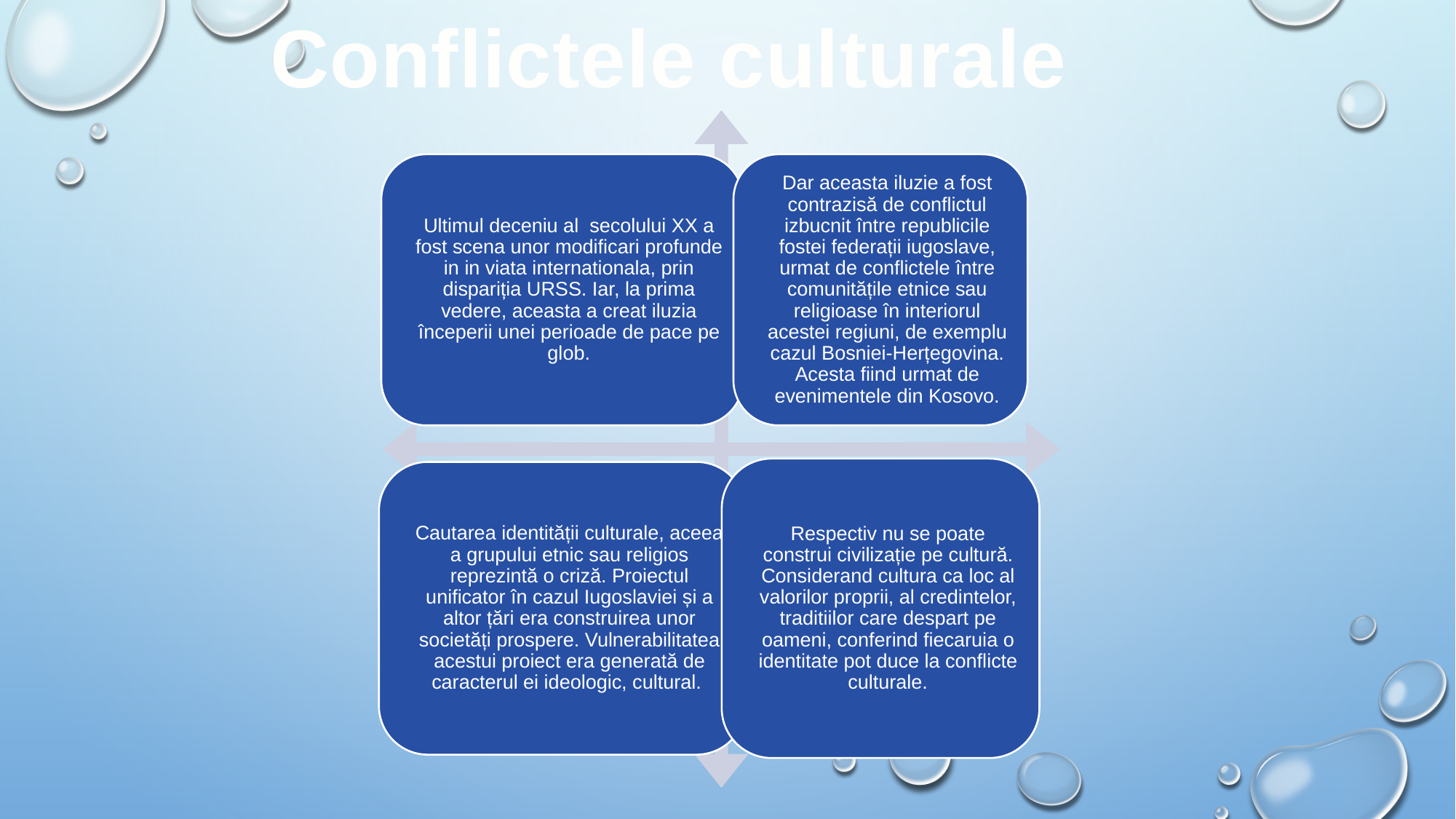

Conflictele culturale
Ultimul deceniu al  secolului XX a fost scena unor modificari profunde in in viata internationala, prin dispariția URSS. Iar, la prima vedere, aceasta a creat iluzia începerii unei perioade de pace pe glob.
Dar aceasta iluzie a fost contrazisă de conflictul izbucnit între republicile fostei federații iugoslave, urmat de conflictele între comunitățile etnice sau religioase în interiorul acestei regiuni, de exemplu cazul Bosniei-Herțegovina. Acesta fiind urmat de evenimentele din Kosovo.
Cautarea identității culturale, aceea a grupului etnic sau religios reprezintă o criză. Proiectul unificator în cazul Iugoslaviei și a altor țări era construirea unor societăți prospere. Vulnerabilitatea acestui proiect era generată de caracterul ei ideologic, cultural.
Respectiv nu se poate construi civilizație pe cultură. Considerand cultura ca loc al valorilor proprii, al credintelor, traditiilor care despart pe oameni, conferind fiecaruia o identitate pot duce la conflicte culturale.